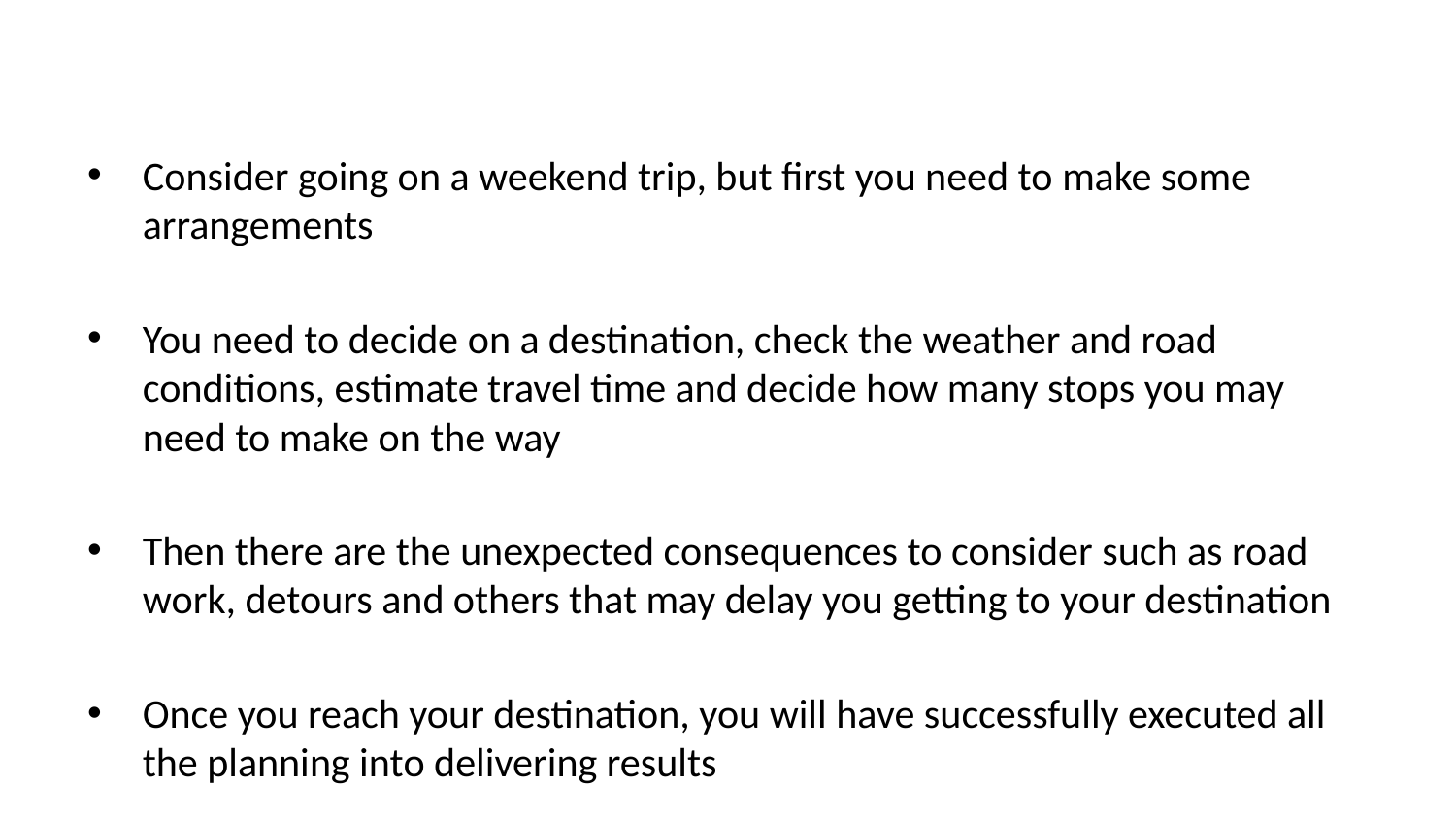

Consider going on a weekend trip, but first you need to make some arrangements

You need to decide on a destination, check the weather and road conditions, estimate travel time and decide how many stops you may need to make on the way

Then there are the unexpected consequences to consider such as road work, detours and others that may delay you getting to your destination

Once you reach your destination, you will have successfully executed all the planning into delivering results